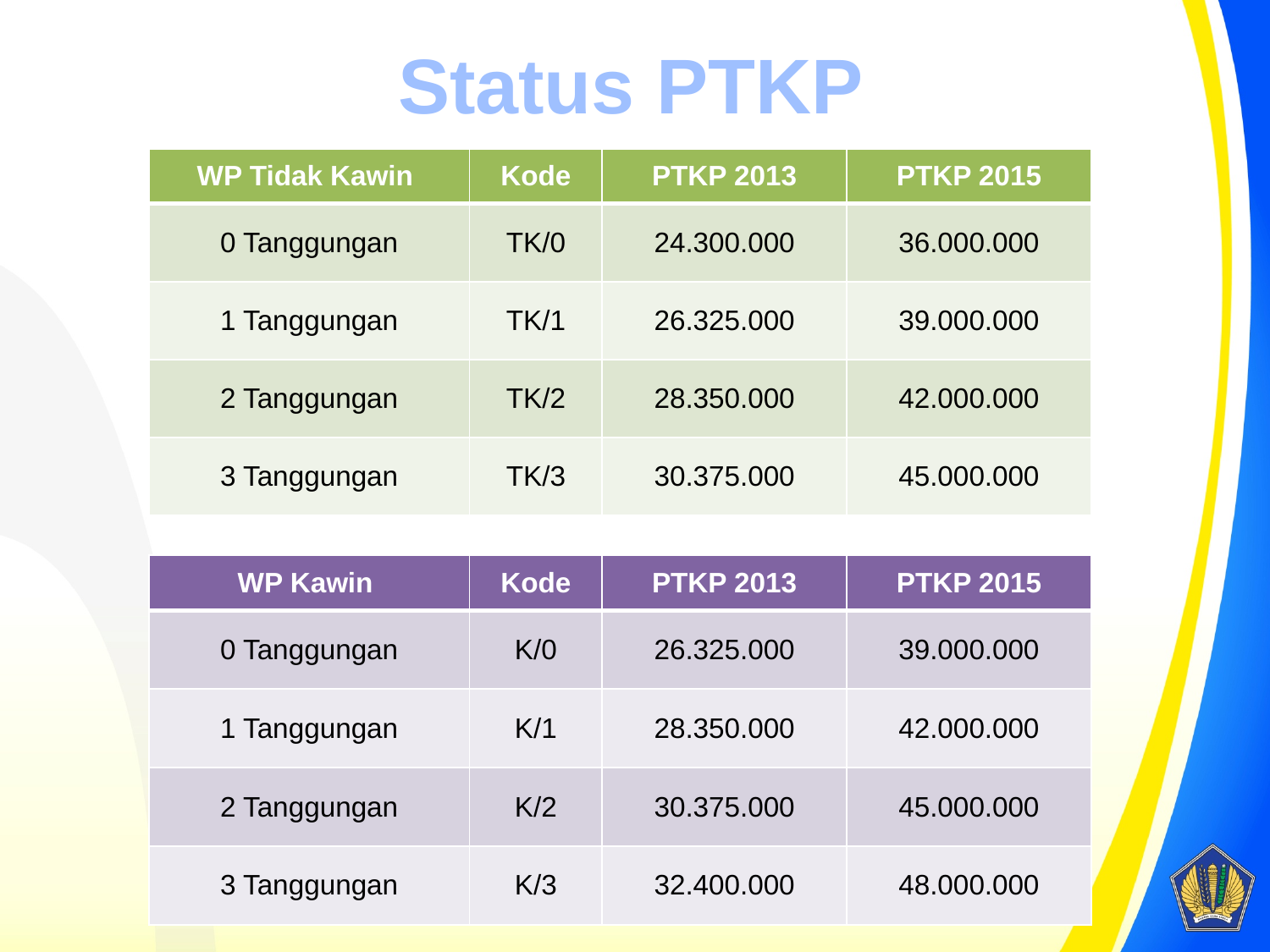

Status PTKP
| WP Tidak Kawin | Kode | PTKP 2013 | PTKP 2015 |
| --- | --- | --- | --- |
| 0 Tanggungan | TK/0 | 24.300.000 | 36.000.000 |
| 1 Tanggungan | TK/1 | 26.325.000 | 39.000.000 |
| 2 Tanggungan | TK/2 | 28.350.000 | 42.000.000 |
| 3 Tanggungan | TK/3 | 30.375.000 | 45.000.000 |
| WP Kawin | Kode | PTKP 2013 | PTKP 2015 |
| --- | --- | --- | --- |
| 0 Tanggungan | K/0 | 26.325.000 | 39.000.000 |
| 1 Tanggungan | K/1 | 28.350.000 | 42.000.000 |
| 2 Tanggungan | K/2 | 30.375.000 | 45.000.000 |
| 3 Tanggungan | K/3 | 32.400.000 | 48.000.000 |